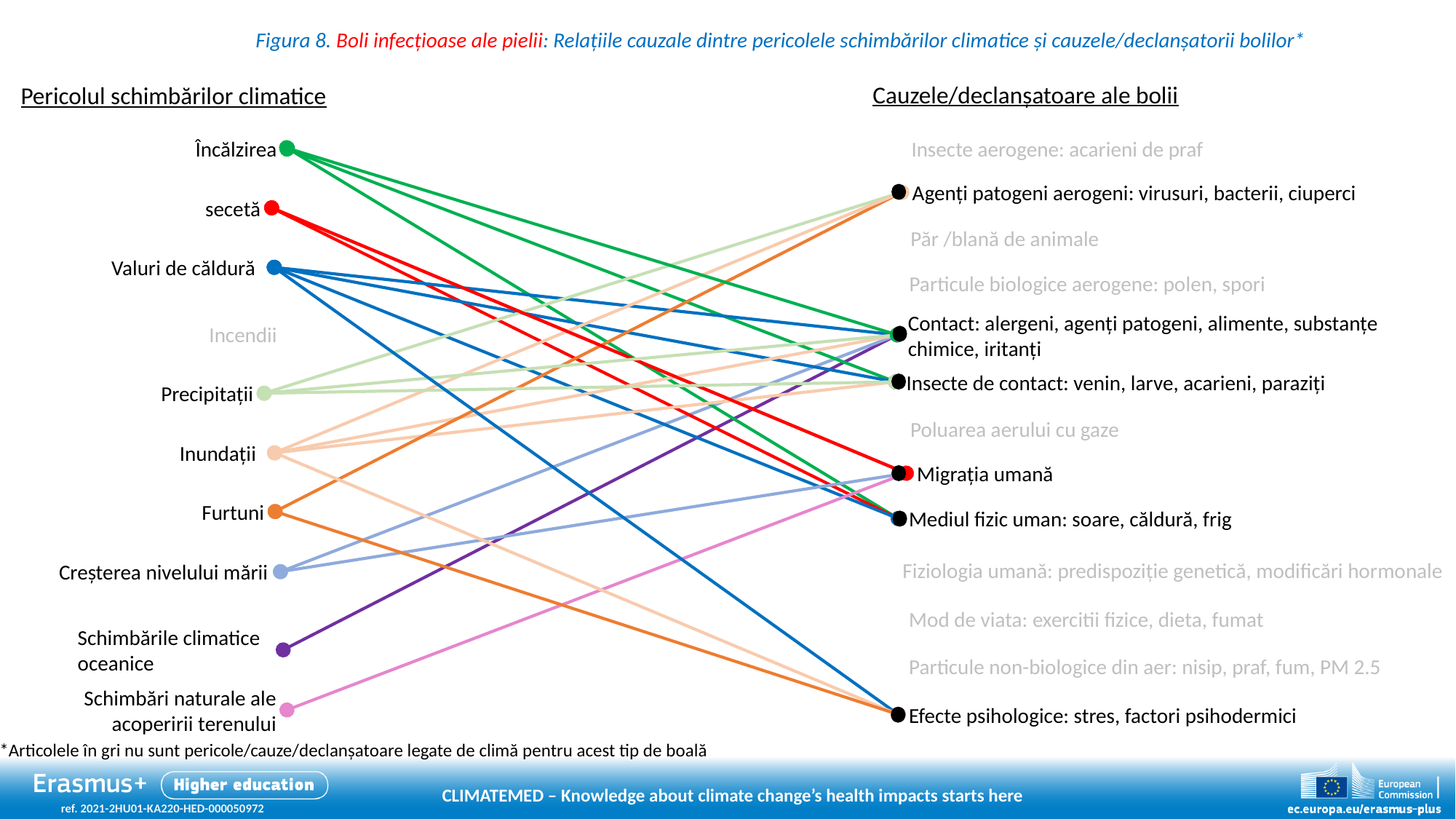

Figura 8. Boli infecțioase ale pielii: Relațiile cauzale dintre pericolele schimbărilor climatice și cauzele/declanșatorii bolilor*
Cauzele/declanșatoare ale bolii
Pericolul schimbărilor climatice
 Încălzirea
Insecte aerogene: acarieni de praf
Agenți patogeni aerogeni: virusuri, bacterii, ciuperci

secetă
Păr /blană de animale
Valuri de căldură
Particule biologice aerogene: polen, spori
Contact: alergeni, agenți patogeni, alimente, substanțe chimice, iritanți
Incendii

Insecte de contact: venin, larve, acarieni, paraziți

Precipitații
Poluarea aerului cu gaze
Inundații
Migrația umană

Furtuni
Mediul fizic uman: soare, căldură, frig

Fiziologia umană: predispoziție genetică, modificări hormonale
Creșterea nivelului mării
Mod de viata: exercitii fizice, dieta, fumat
Schimbările climatice oceanice
Particule non-biologice din aer: nisip, praf, fum, PM 2.5
Schimbări naturale ale acoperirii terenului
Efecte psihologice: stres, factori psihodermici

*Articolele în gri nu sunt pericole/cauze/declanșatoare legate de climă pentru acest tip de boală